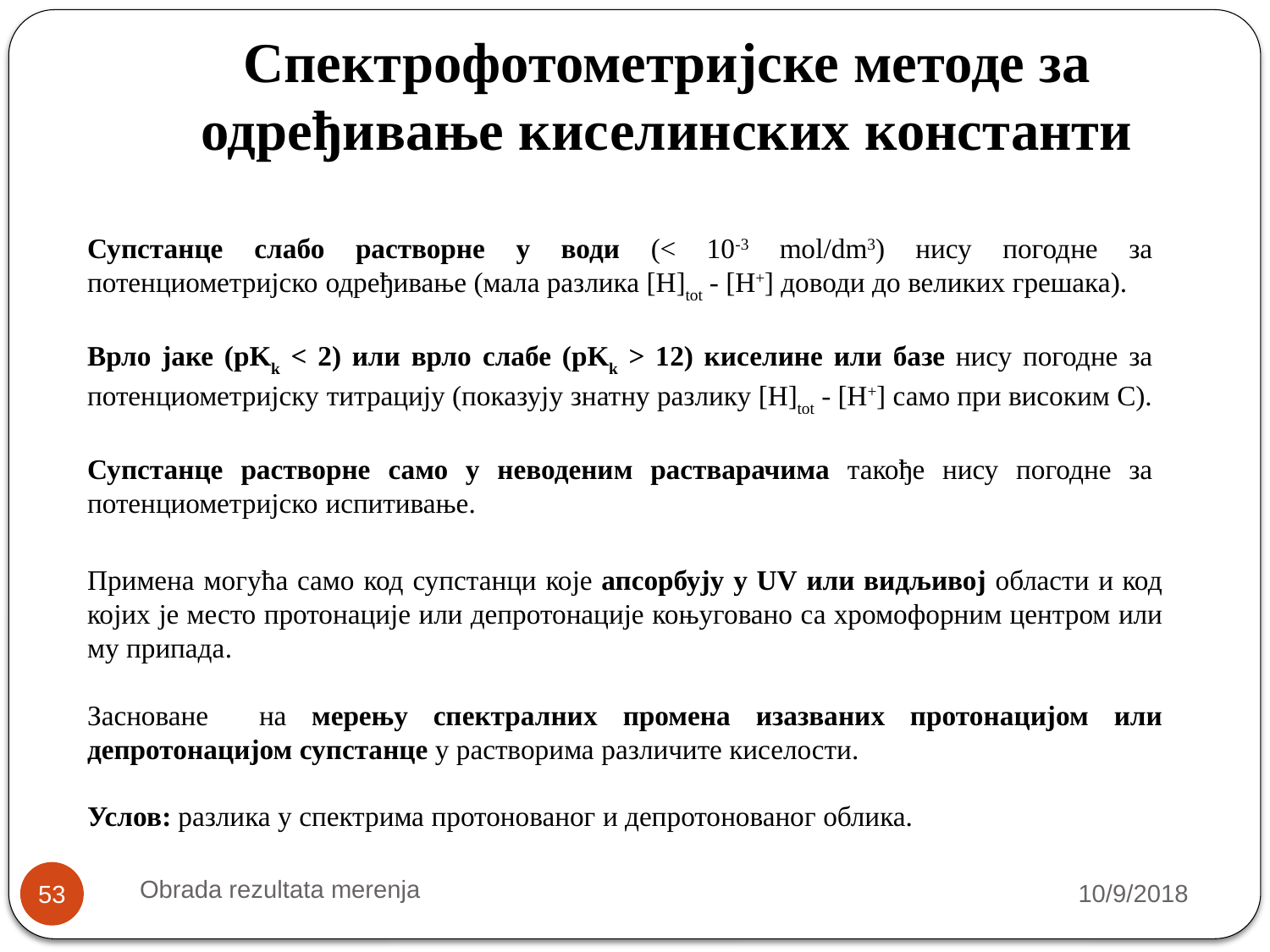

# Спектрофотометријске методе за одређивање киселинских константи
Супстанце слабо растворне у води (< 10-3 mol/dm3) нису погодне за потенциометријско одређивање (мала разлика [H]tot - [H+] доводи до великих грешака).

Врло јаке (pKk < 2) или врло слабе (pKk > 12) киселине или базе нису погодне за потенциометријску титрацију (показују знатну разлику [H]tot - [H+] само при високим C).

Супстанце растворне само у неводеним растварачима такође нису погодне за потенциометријско испитивање.
Примена могућа само код супстанци које апсорбују у UV или видљивој области и код којих је место протонације или депротонације коњуговано са хромофорним центром или му припада.

Засноване  на мерењу спектралних промена изазваних протонацијом или депротонацијом супстанце у растворима различите киселости.

Услов: разлика у спектрима протонованог и депротонованог облика.
Obrada rezultata merenja
10/9/2018
53